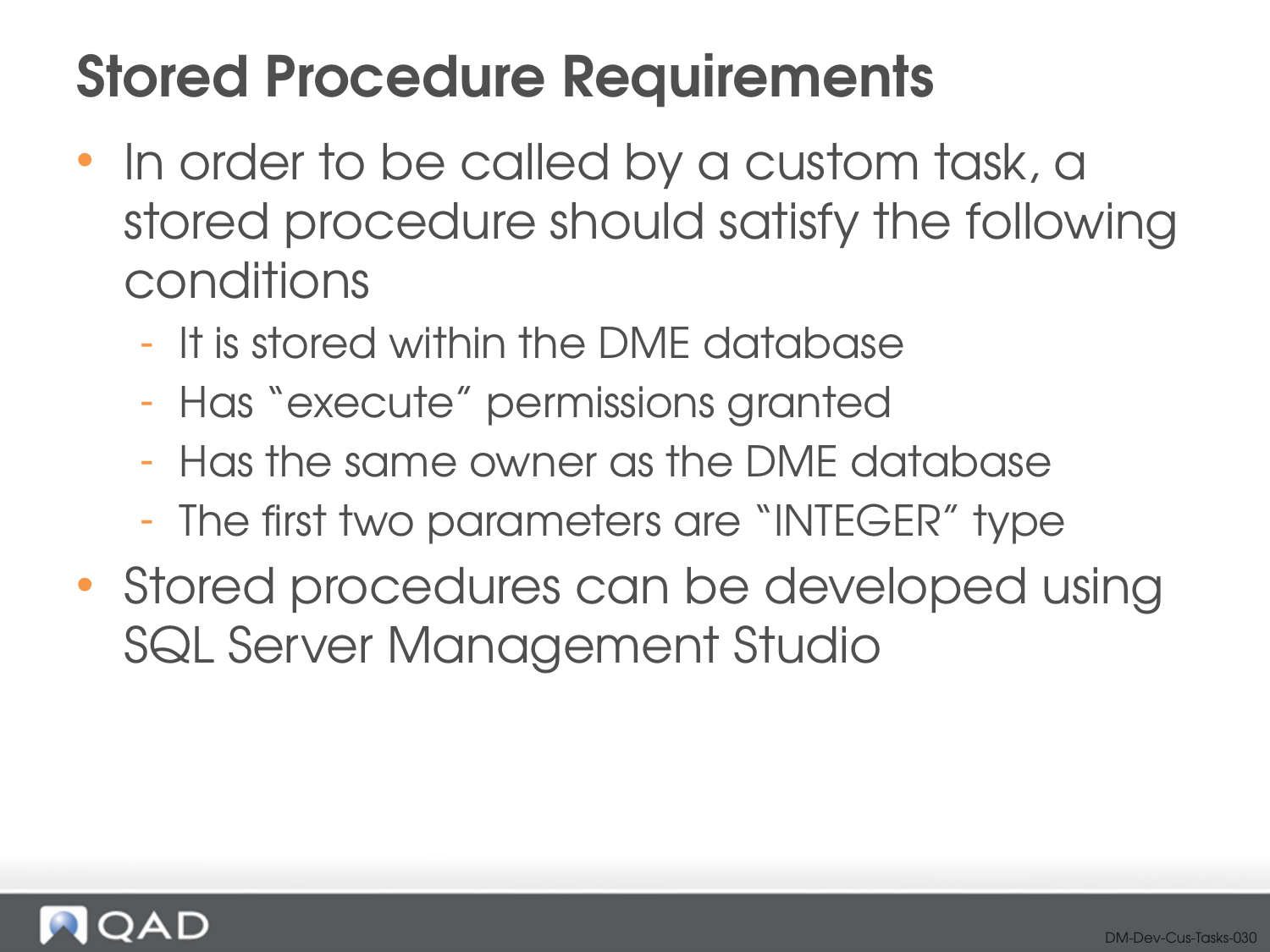

# Stored Procedure Requirements
In order to be called by a custom task, a stored procedure should satisfy the following conditions
It is stored within the DME database
Has “execute” permissions granted
Has the same owner as the DME database
The first two parameters are “INTEGER” type
Stored procedures can be developed using SQL Server Management Studio

DM-Dev-Cus-Tasks-030